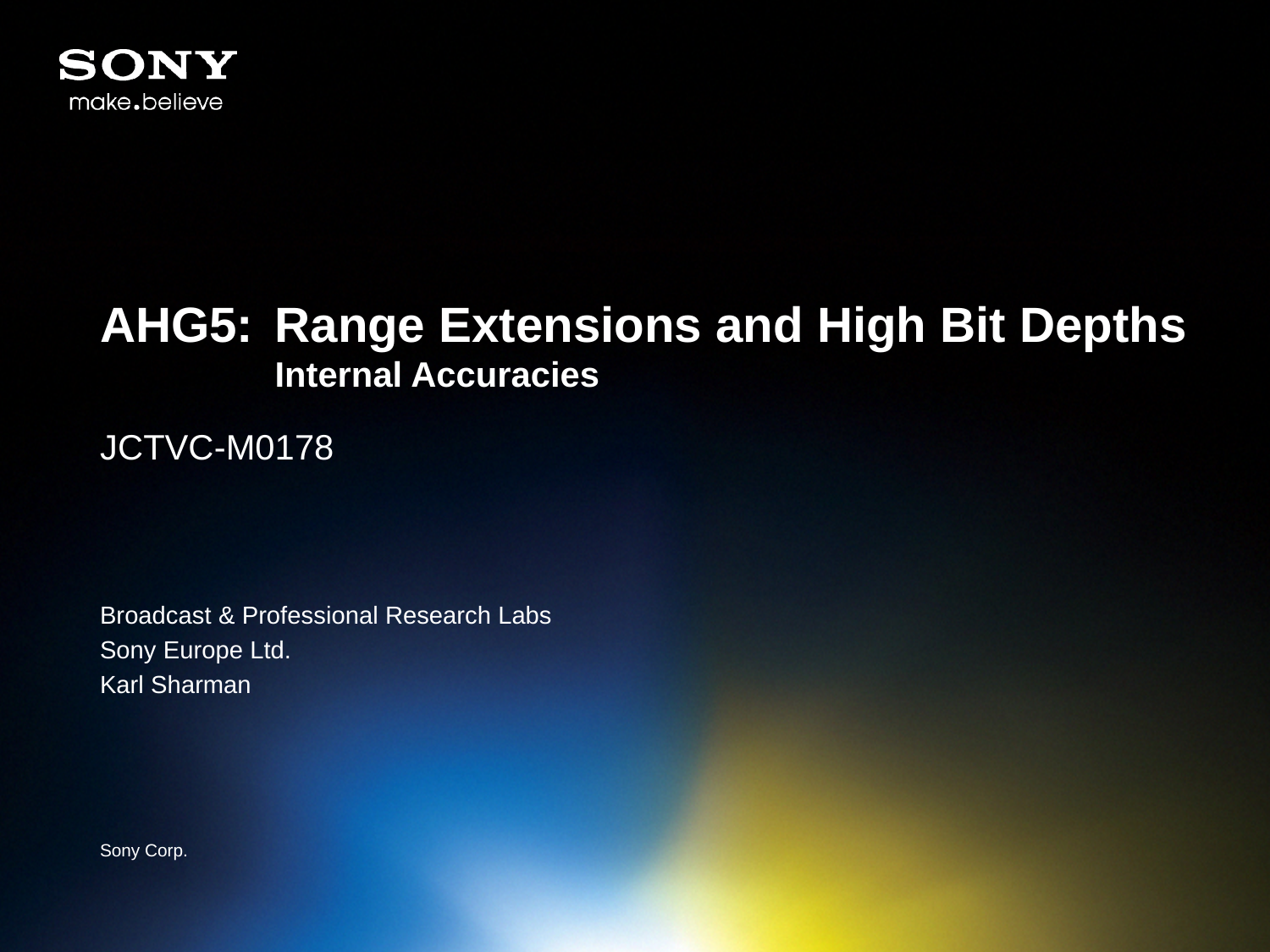

# AHG5:	Range Extensions and High Bit Depths Internal Accuracies
JCTVC-M0178
Broadcast & Professional Research Labs
Sony Europe Ltd.
Karl Sharman
Sony Corp.